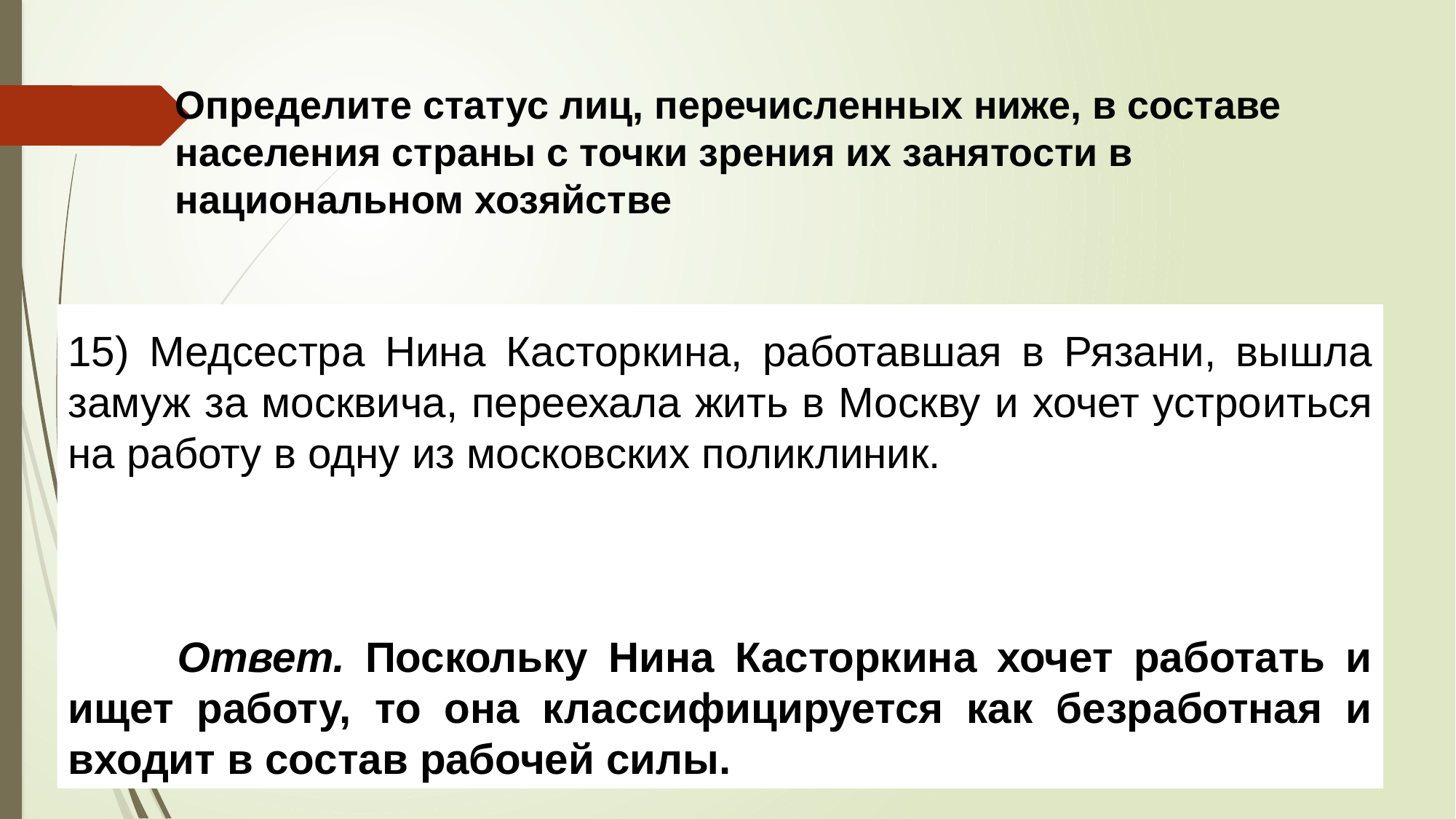

# Определите статус лиц, перечисленных ниже, в составе населения страны с точки зрения их занятости в национальном хозяйстве

15) Медсестра Нина Касторкина, работавшая в Рязани, вы­шла замуж за москвича, переехала жить в Москву и хочет устро­иться на работу в одну из московских поликлиник.

	Ответ. Поскольку Нина Касторкина хочет работать и ищет работу, то она классифицируется как безработная и входит в состав рабочей силы.